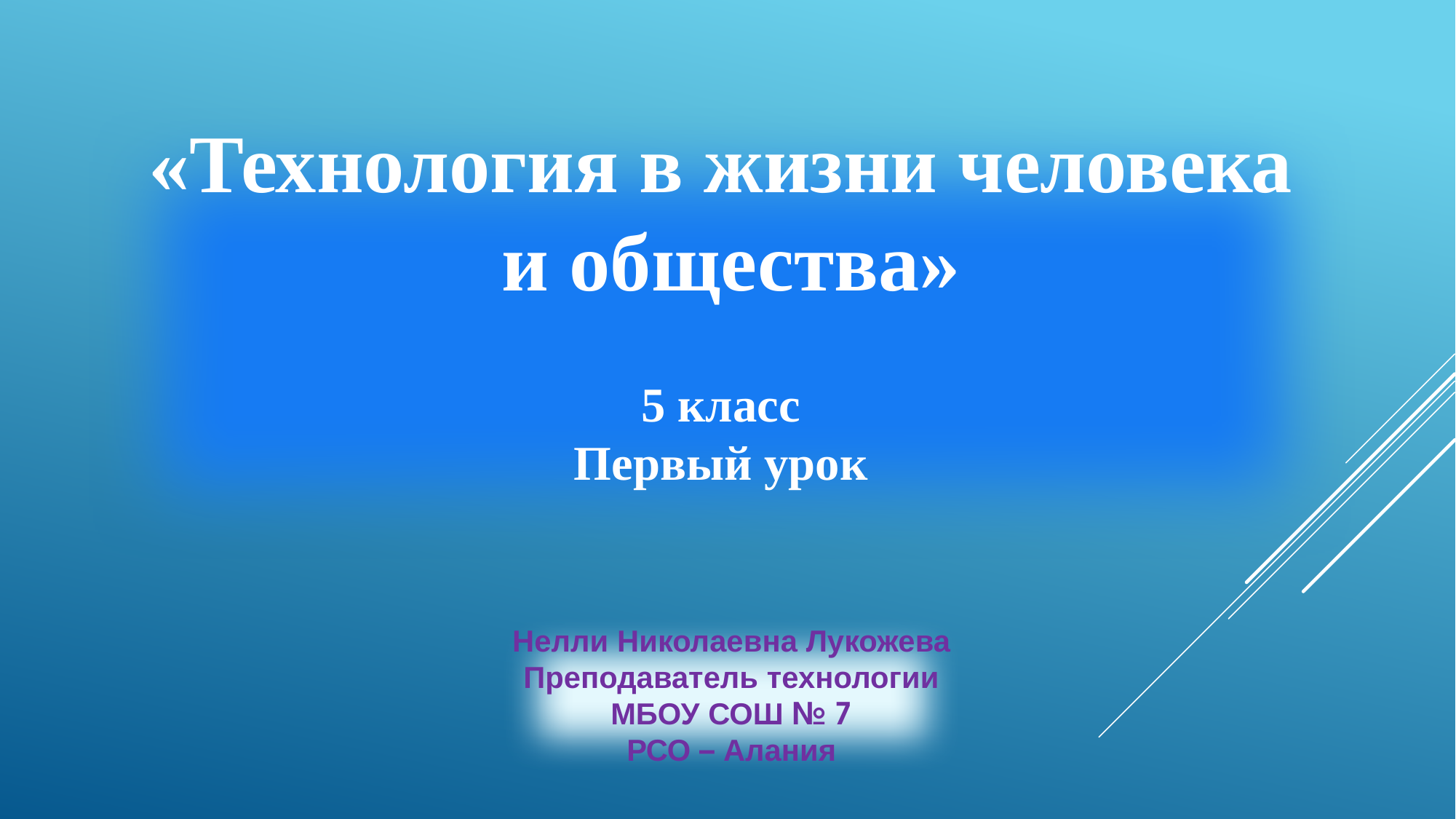

«Технология в жизни человека
 и общества»

5 класс
Первый урок

Нелли Николаевна Лукожева
Преподаватель технологии
МБОУ СОШ № 7
РСО – Алания